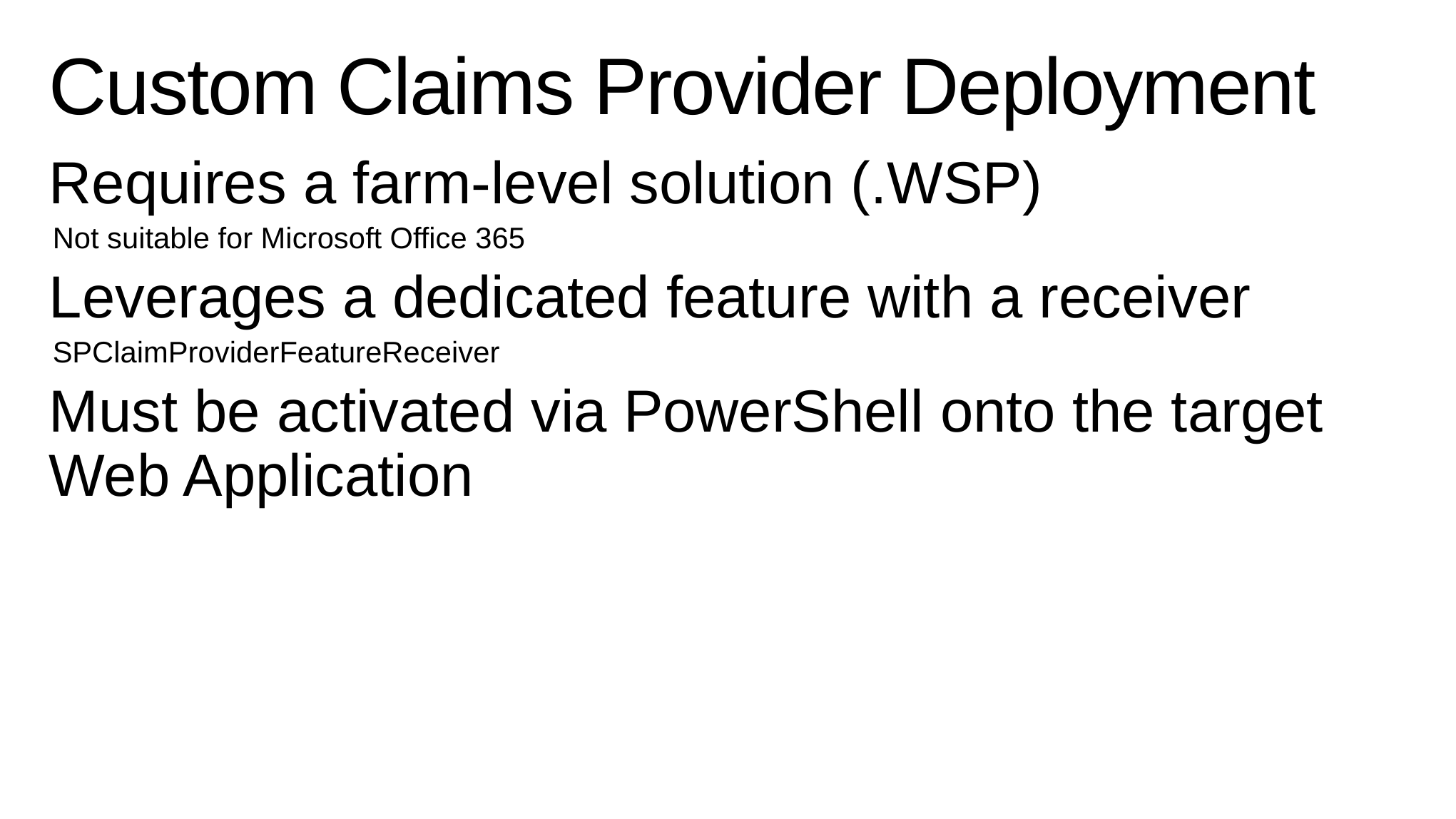

# Custom Claims Provider Deployment
Requires a farm-level solution (.WSP)
Not suitable for Microsoft Office 365
Leverages a dedicated feature with a receiver
SPClaimProviderFeatureReceiver
Must be activated via PowerShell onto the target Web Application